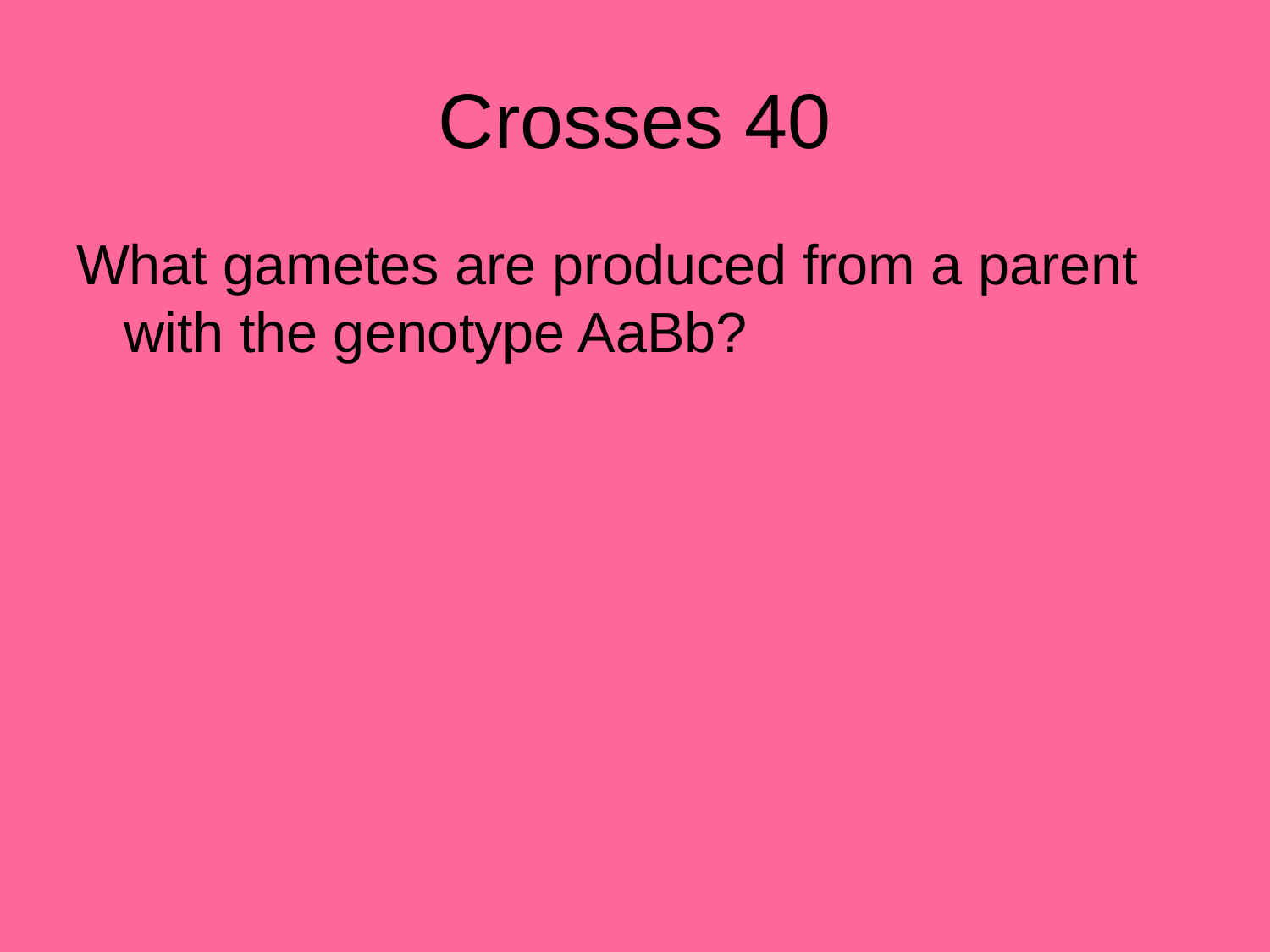

# Crosses 40
What gametes are produced from a parent with the genotype AaBb?